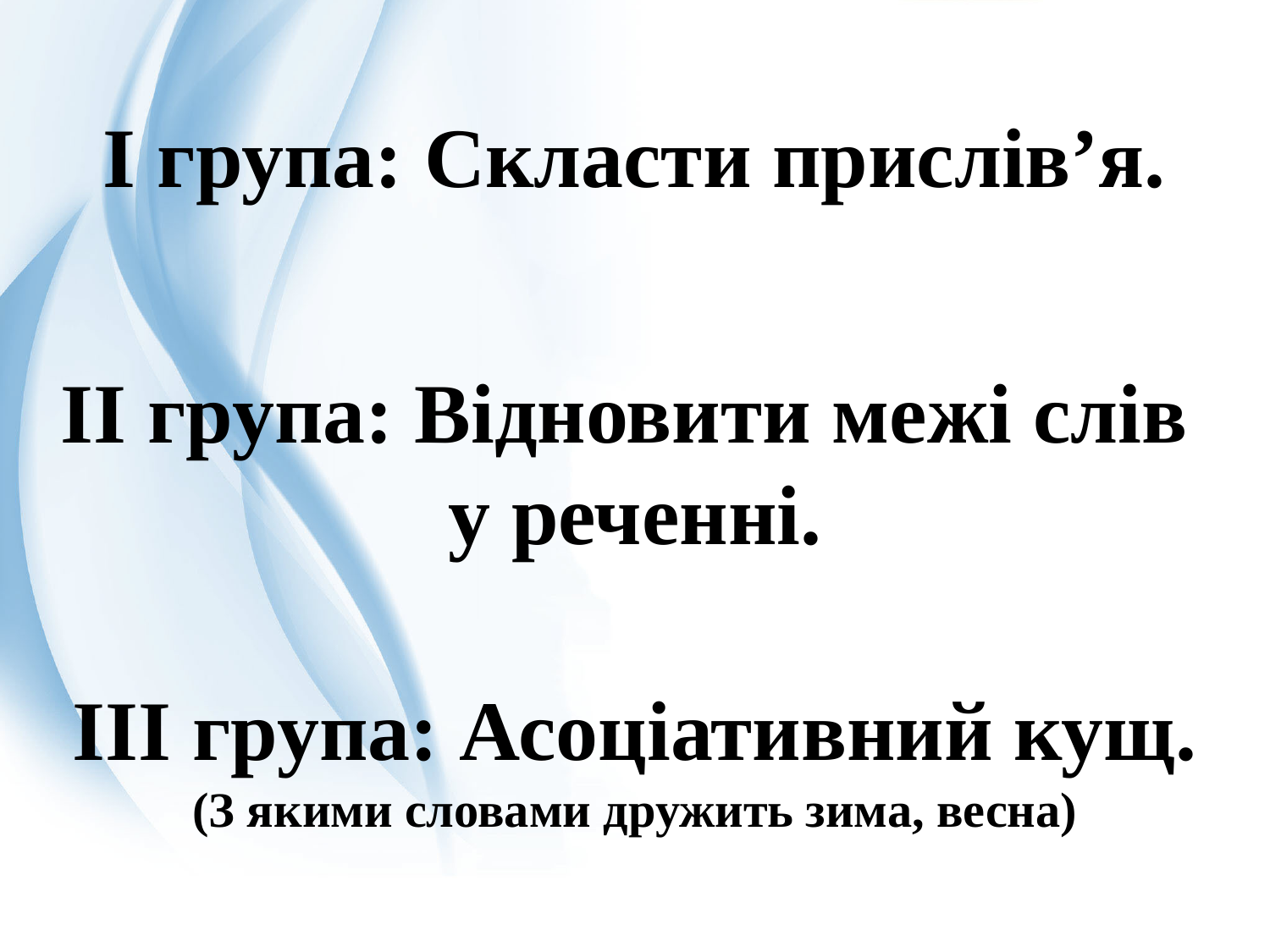

# І група: Скласти прислів’я.
ІІ група: Відновити межі слів
у реченні.
ІІІ група: Асоціативний кущ.
(З якими словами дружить зима, весна)